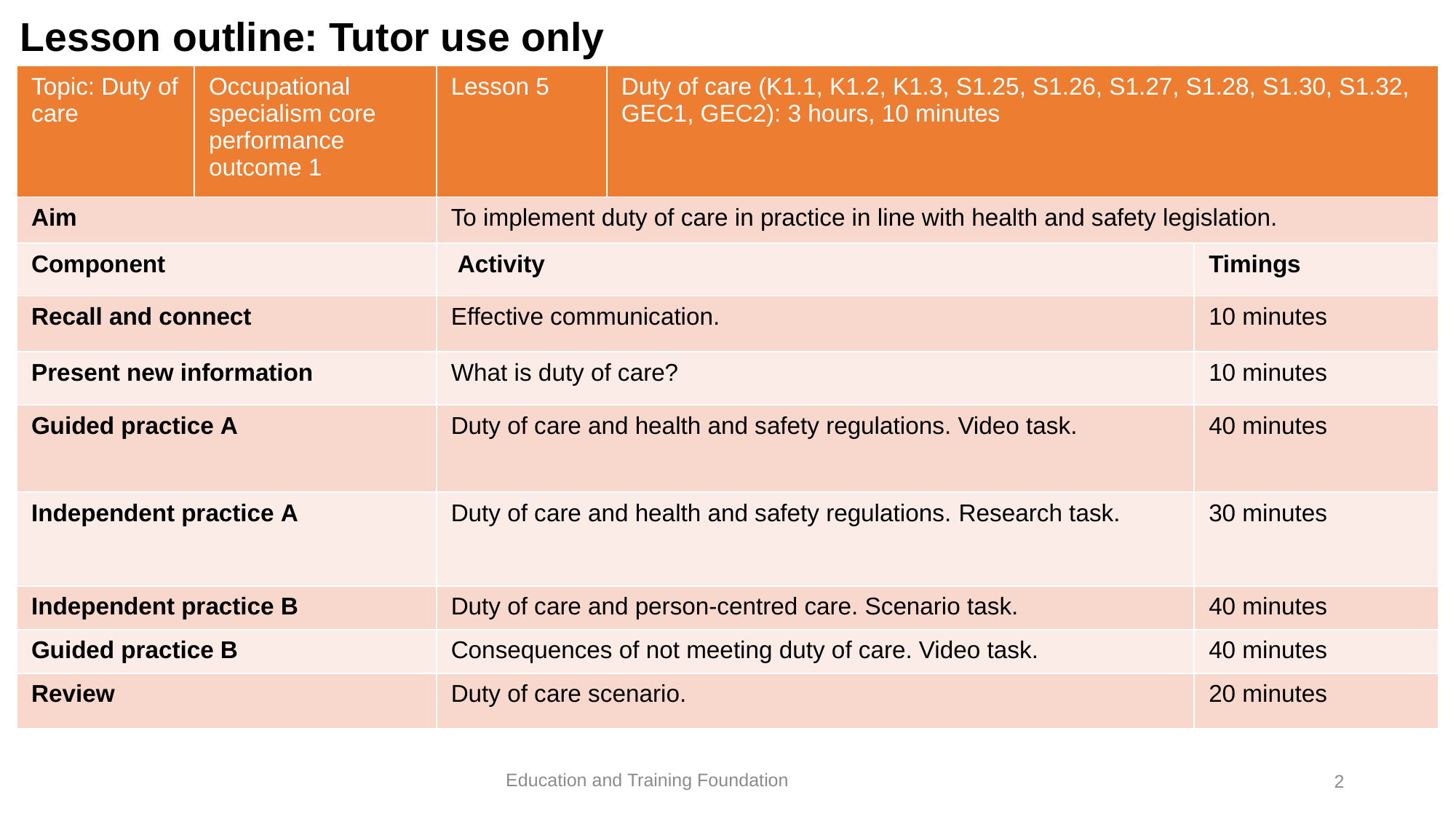

# Lesson outline: Tutor use only

| Topic: Duty of care | Occupational specialism core performance outcome 1 | Lesson 5 | Duty of care (K1.1, K1.2, K1.3, S1.25, S1.26, S1.27, S1.28, S1.30, S1.32, GEC1, GEC2): 3 hours, 10 minutes |  |
| --- | --- | --- | --- | --- |
| Aim |  | To implement duty of care in practice in line with health and safety legislation. |  |  |
| Component |  | Activity |  | Timings |
| Recall and connect |  | Effective communication. |  | 10 minutes |
| Present new information |  | What is duty of care? |  | 10 minutes |
| Guided practice A |  | Duty of care and health and safety regulations. Video task. |  | 40 minutes |
| Independent practice A |  | Duty of care and health and safety regulations. Research task. |  | 30 minutes |
| Independent practice B |  | Duty of care and person-centred care. Scenario task. |  | 40 minutes |
| Guided practice B |  | Consequences of not meeting duty of care. Video task. |  | 40 minutes |
| Review |  | Duty of care scenario. |  | 20 minutes |
Education and Training Foundation
2